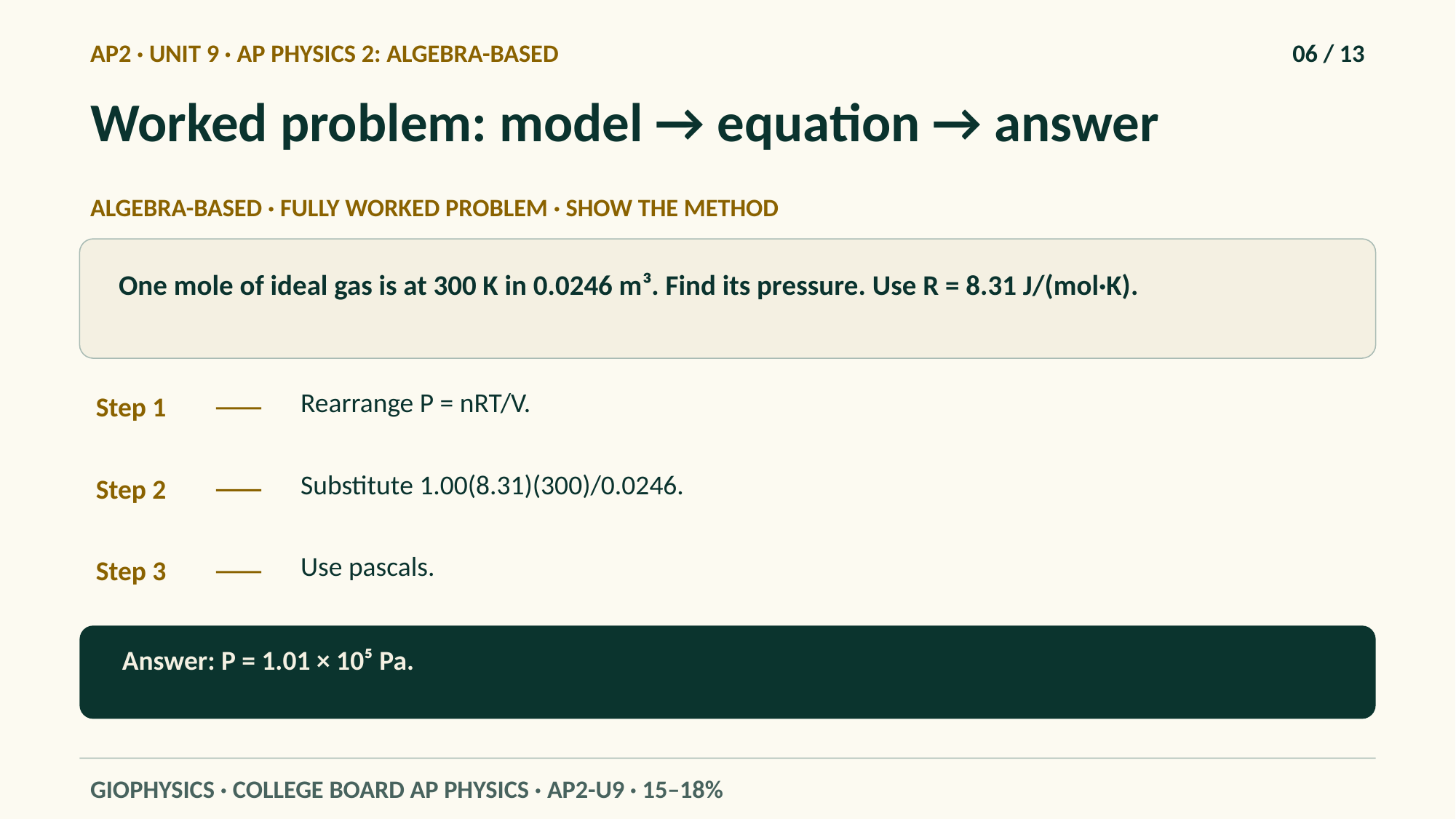

AP2 · UNIT 9 · AP PHYSICS 2: ALGEBRA-BASED
06 / 13
Worked problem: model → equation → answer
ALGEBRA-BASED · FULLY WORKED PROBLEM · SHOW THE METHOD

One mole of ideal gas is at 300 K in 0.0246 m³. Find its pressure. Use R = 8.31 J/(mol·K).
Rearrange P = nRT/V.
Step 1

Substitute 1.00(8.31)(300)/0.0246.
Step 2

Use pascals.
Step 3

Answer: P = 1.01 × 10⁵ Pa.

GIOPHYSICS · COLLEGE BOARD AP PHYSICS · AP2-U9 · 15–18%